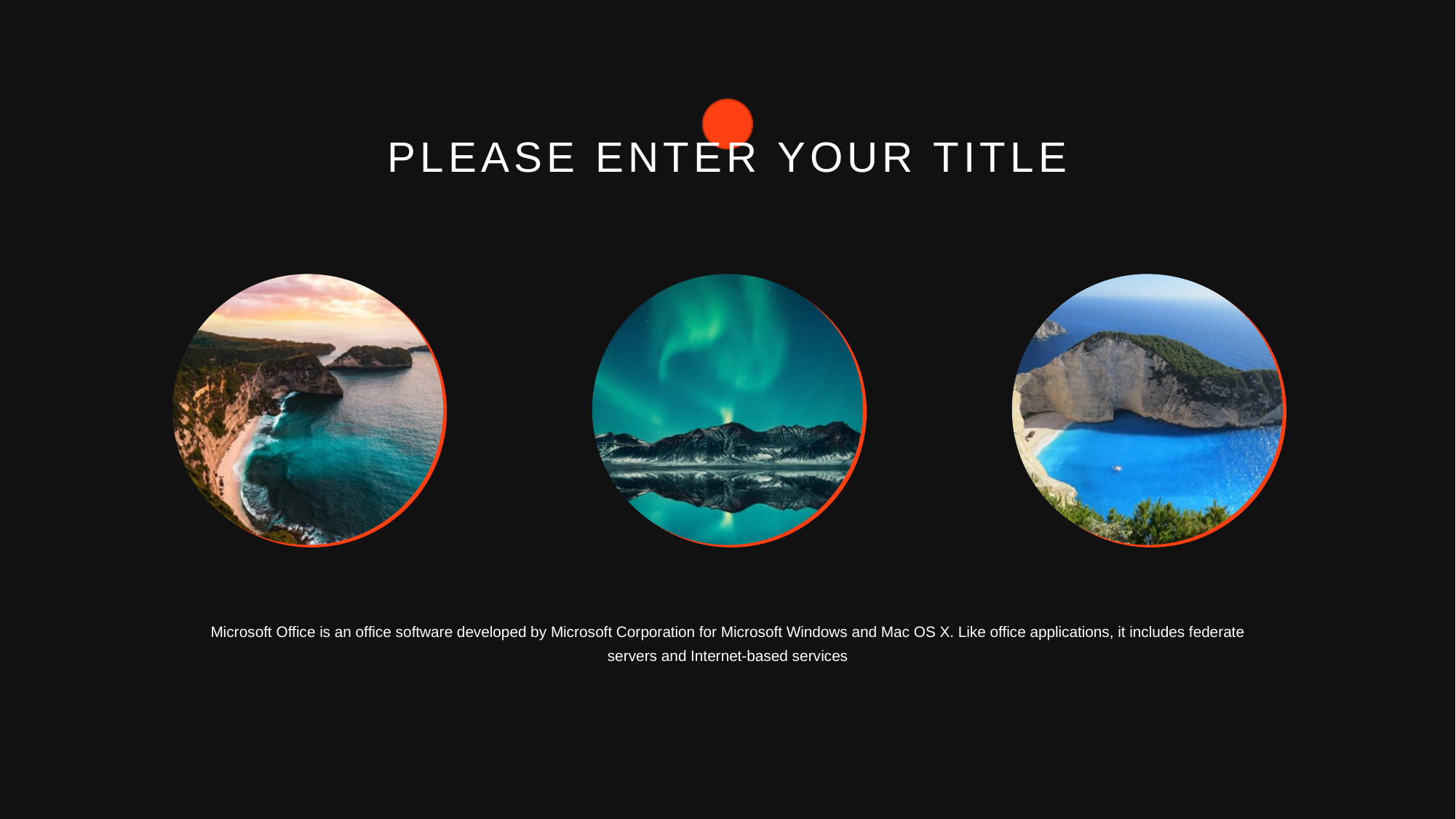

PLEASE ENTER YOUR TITLE

Microsoft Office is an office software developed by Microsoft Corporation for Microsoft Windows and Mac OS X. Like office applications, it includes federate servers and Internet-based services